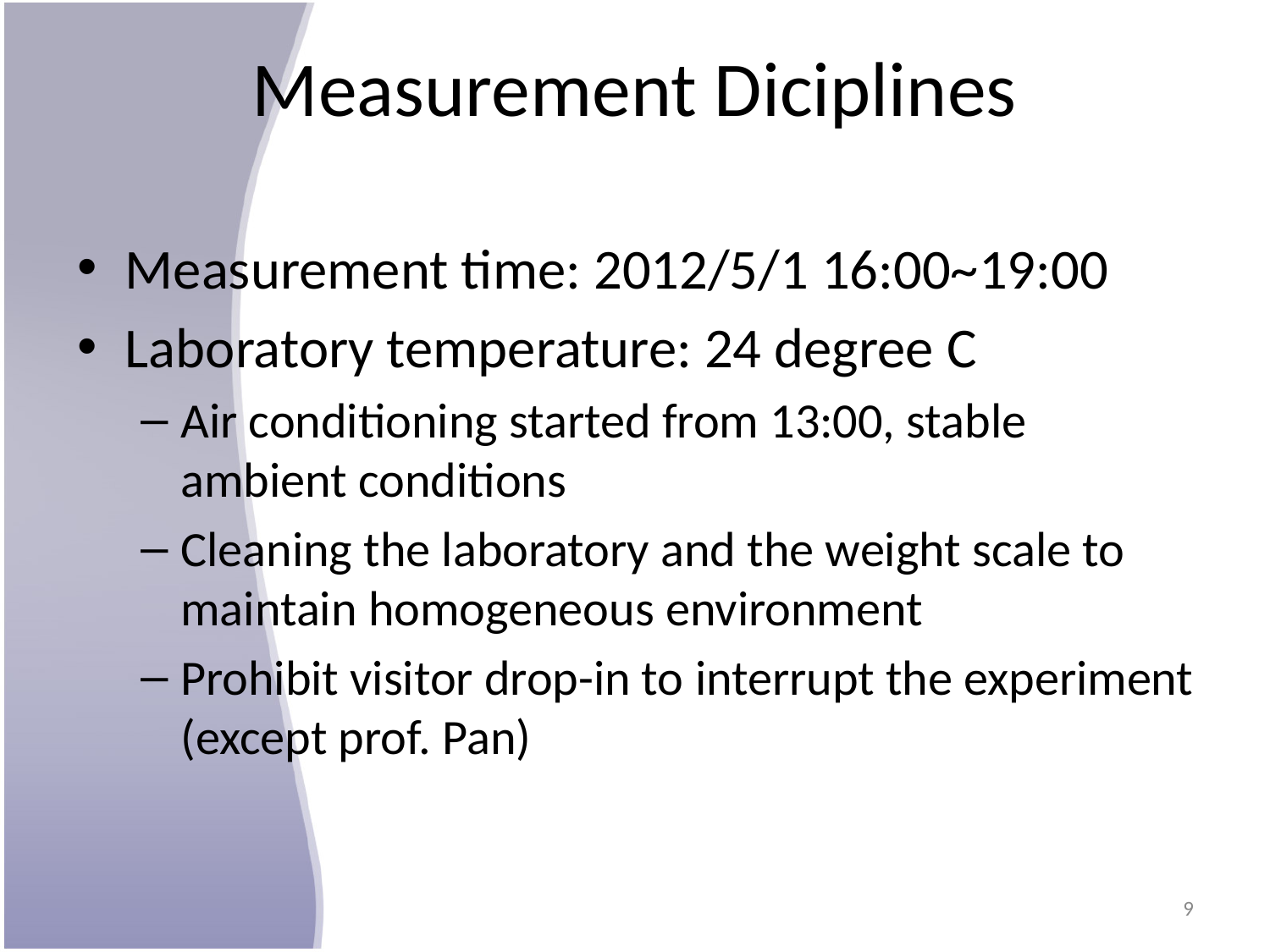

# Measurement Diciplines
Measurement time: 2012/5/1 16:00~19:00
Laboratory temperature: 24 degree C
Air conditioning started from 13:00, stable ambient conditions
Cleaning the laboratory and the weight scale to maintain homogeneous environment
Prohibit visitor drop-in to interrupt the experiment (except prof. Pan)
9